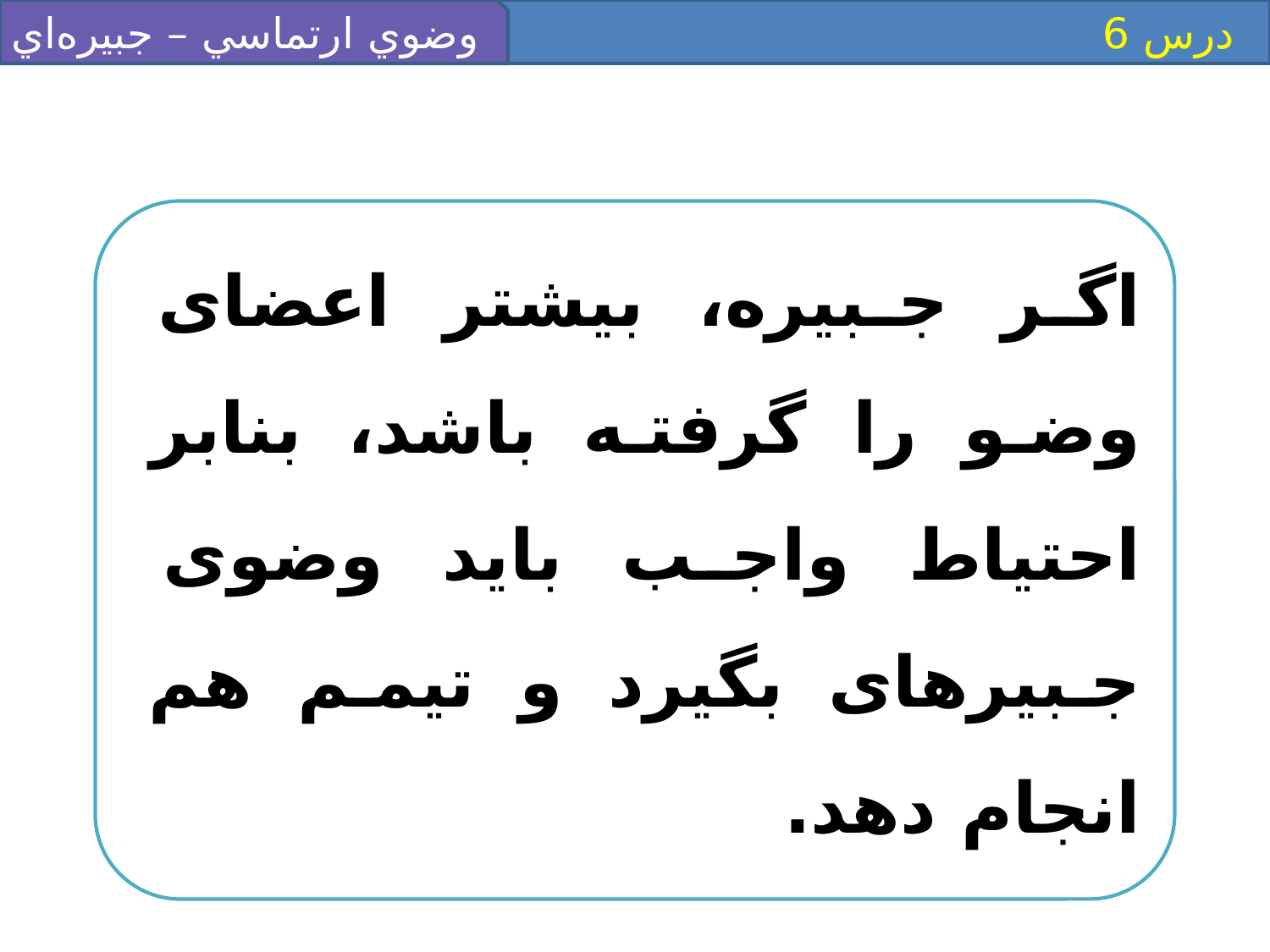

وضوي ارتماسي – جبيره‌اي
 درس 6

اگر جبيره، بيشتر اعضاى وضو را گرفته باشد، بنابر احتياط واجب بايد وضوى جبيره‏اى بگيرد و تيمم هم انجام دهد.